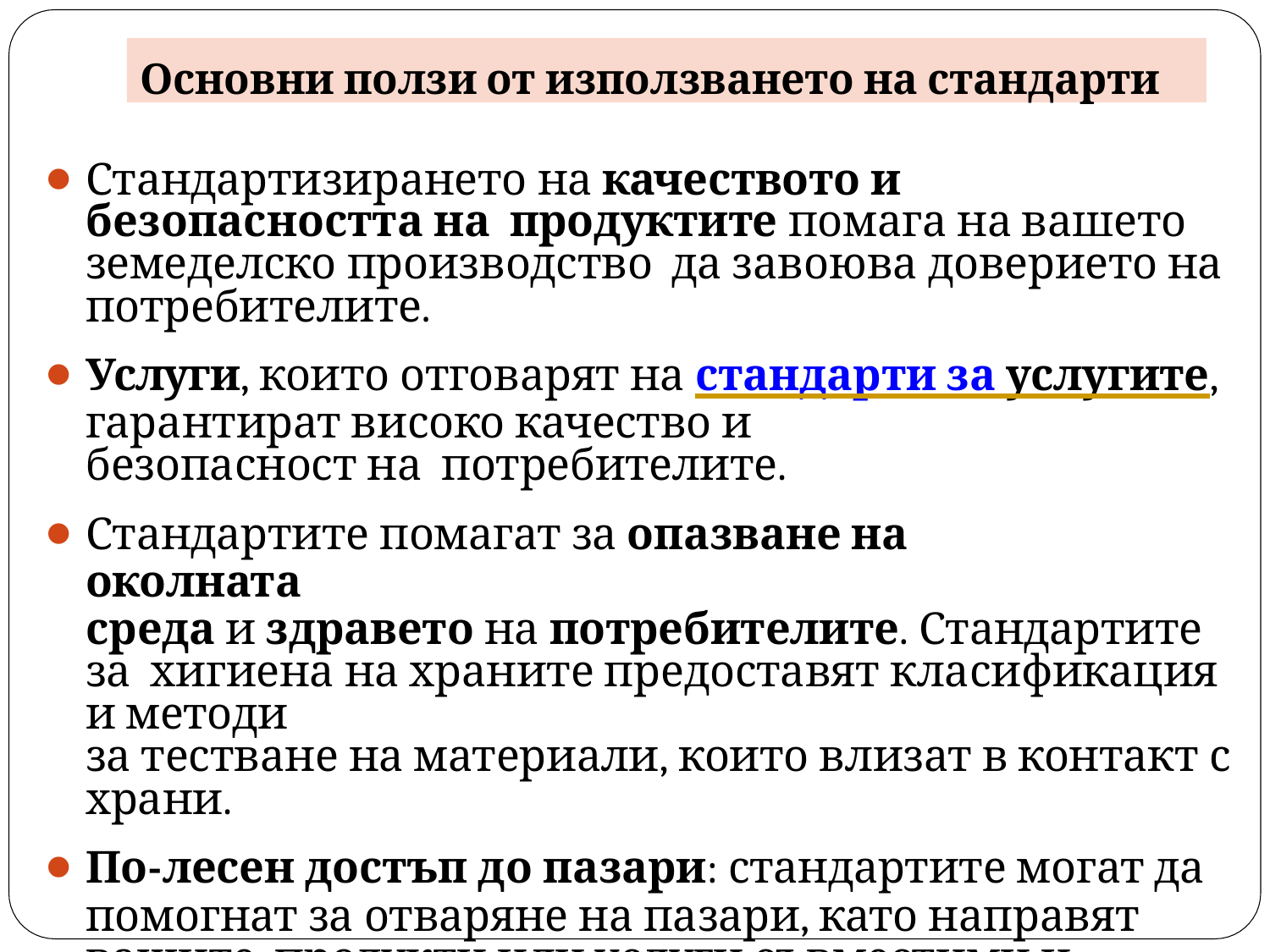

Основни ползи от използването на стандарти
Стандартизирането на качеството и безопасността на  продуктите помага на вашето земеделско производство  да завоюва доверието на потребителите.
Услуги, които отговарят на стандарти за услугите,
гарантират високо качество и безопасност на  потребителите.
Стандартите помагат за опазване на околната
среда и здравето на потребителите. Стандартите за  хигиена на храните предоставят класификация и методи
за тестване на материали, които влизат в контакт с храни.
По-лесен достъп до пазари: стандартите могат да
помогнат за отваряне на пазари, като направят вашите  продукти или услуги съвместими и съпоставими.
Стандартите помагат за повишаване на оперативната  съвместимост на продукти или услуги.